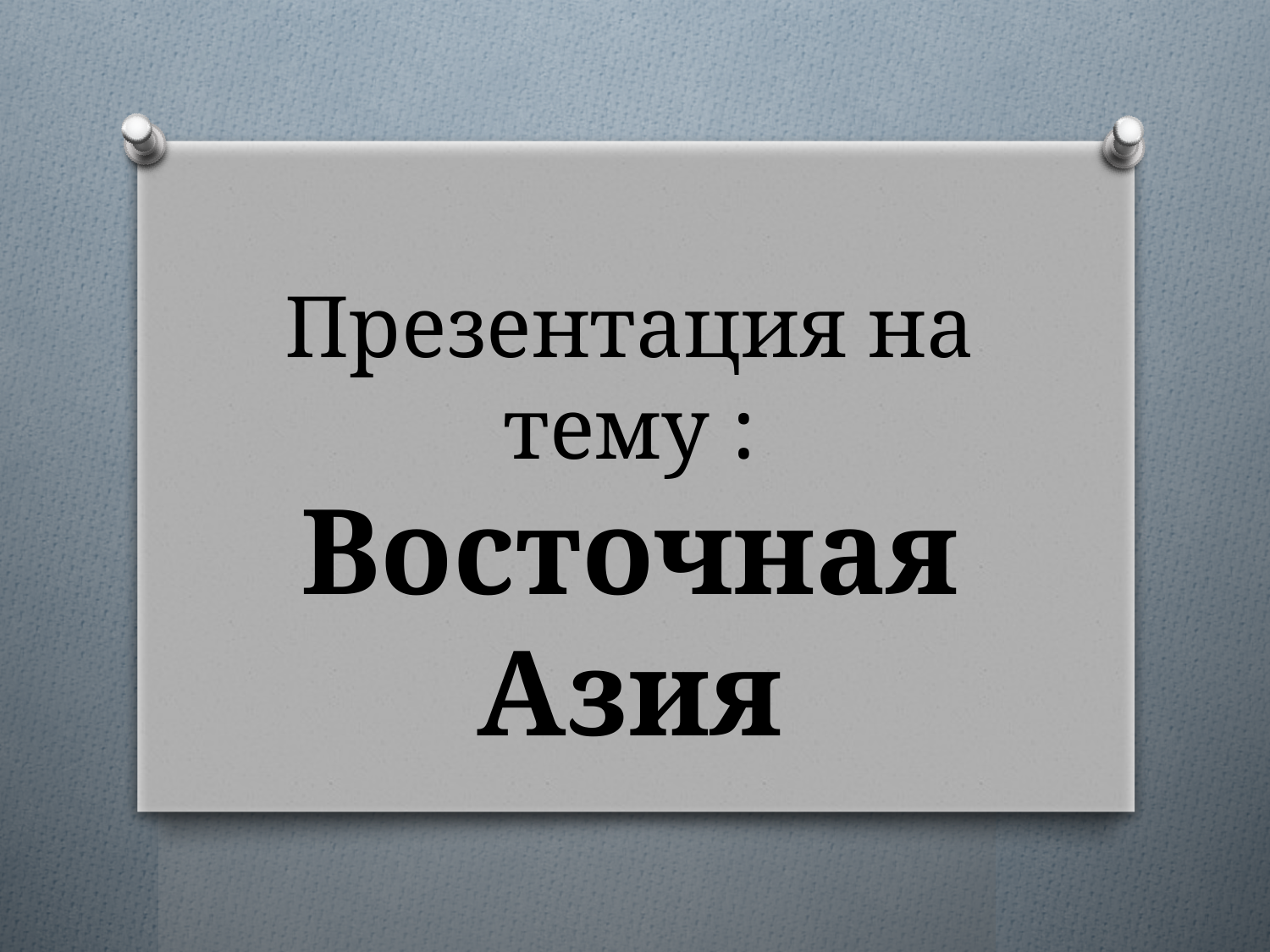

# Презентация на тему : Восточная Азия